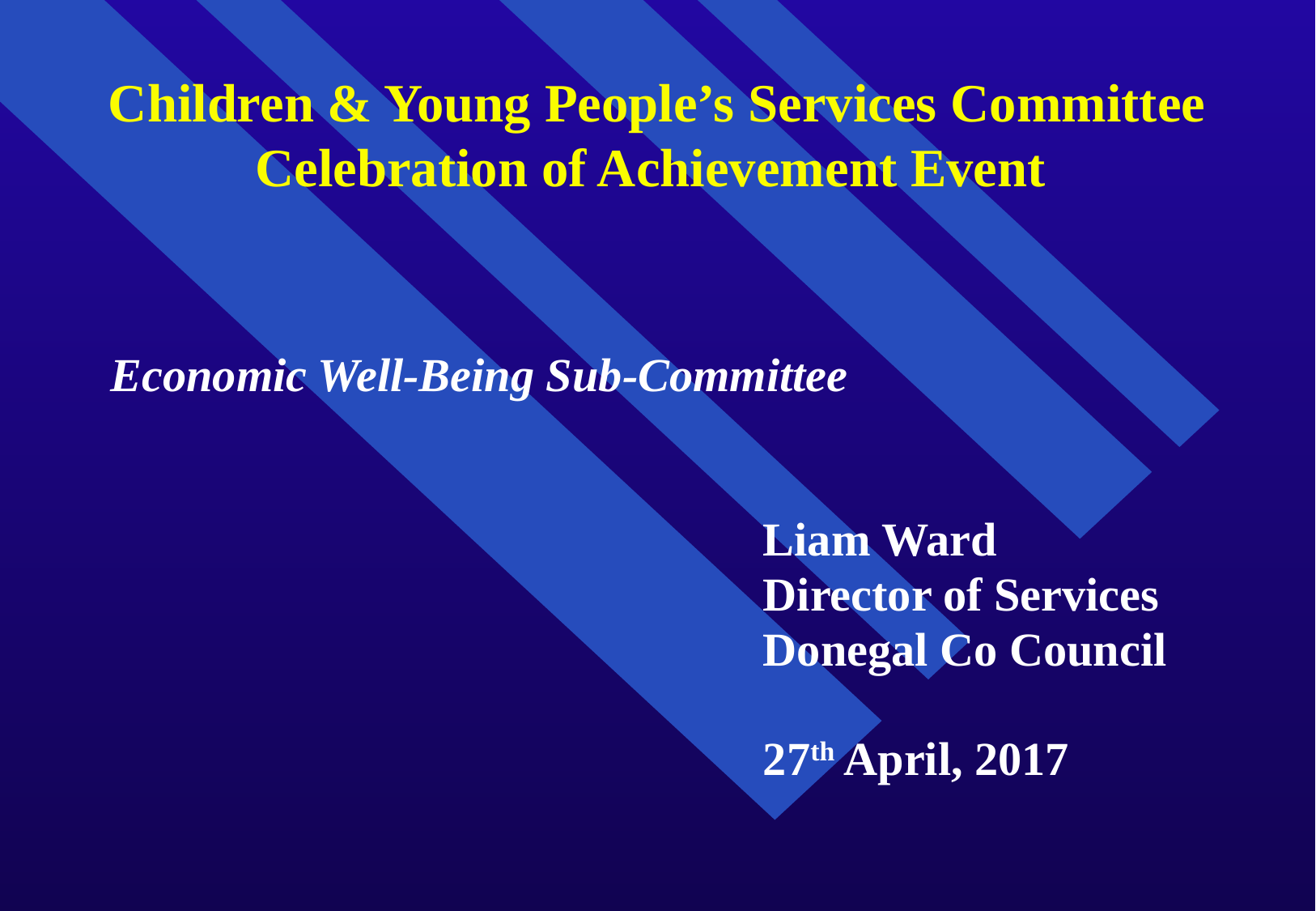

# Children & Young People’s Services Committee Celebration of Achievement Event

Economic Well-Being Sub-Committee

						Liam Ward
						Director of Services
						Donegal Co Council

						27th April, 2017